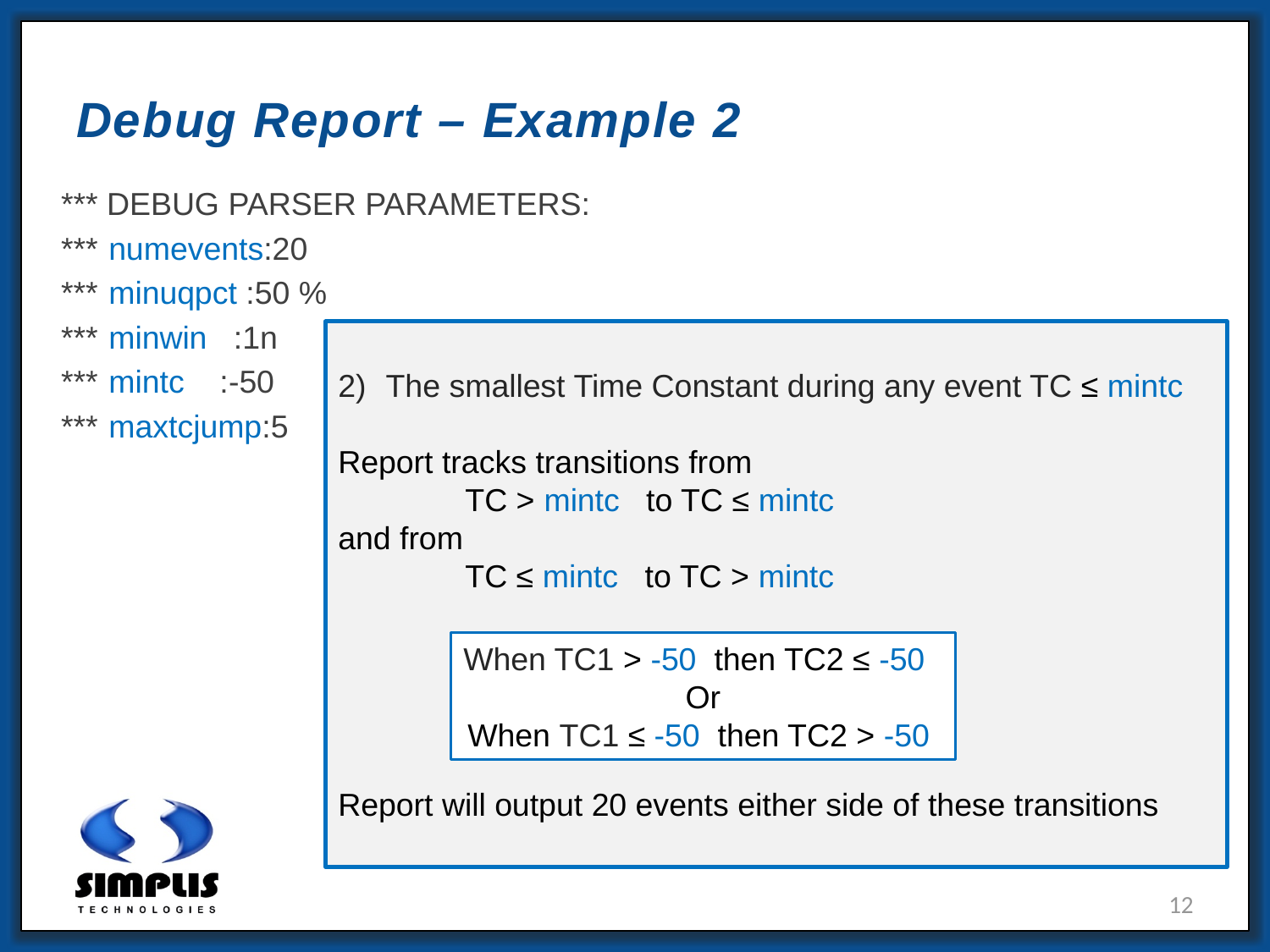

Debug Report – Example 2
*** DEBUG PARSER PARAMETERS:
*** 	numevents:20
*** 	minuqpct :50 %
*** 	minwin   :1n
*** 	mintc    :-50
*** 	maxtcjump:5

The smallest Time Constant during any event TC ≤ mintc

Report tracks transitions from
	TC > mintc   to TC ≤ mintc
and from
	TC ≤ mintc   to TC > mintc

Report will output 20 events either side of these transitions

When TC1 > -50  then TC2 ≤ -50
Or
When TC1 ≤ -50  then TC2 > -50
12